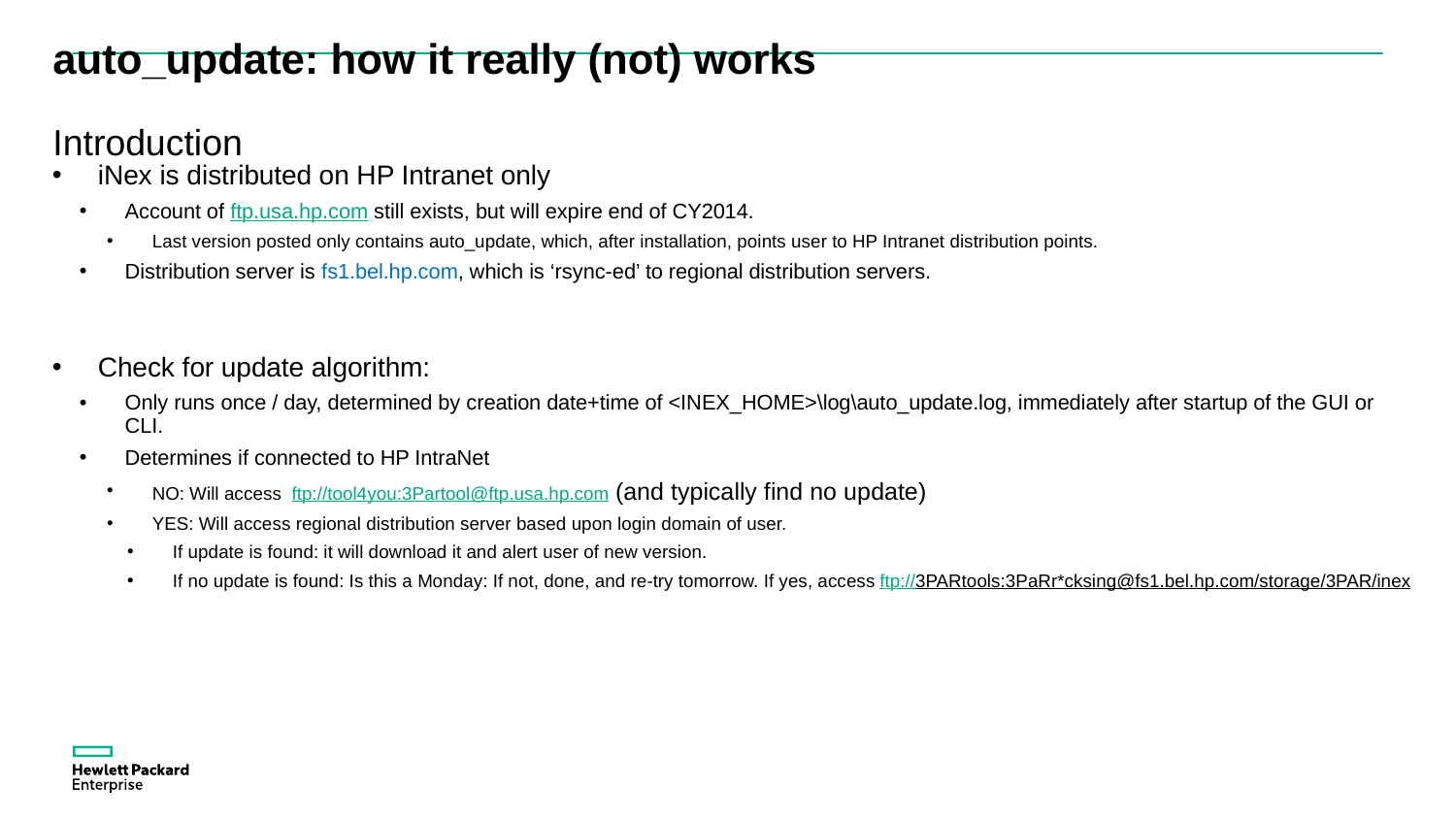

# auto_update: how it really (not) works
Introduction
iNex is distributed on HP Intranet only
Account of ftp.usa.hp.com still exists, but will expire end of CY2014.
Last version posted only contains auto_update, which, after installation, points user to HP Intranet distribution points.
Distribution server is fs1.bel.hp.com, which is ‘rsync-ed’ to regional distribution servers.

Check for update algorithm:
Only runs once / day, determined by creation date+time of <INEX_HOME>\log\auto_update.log, immediately after startup of the GUI or CLI.
Determines if connected to HP IntraNet
NO: Will access  ftp://tool4you:3Partool@ftp.usa.hp.com (and typically find no update)
YES: Will access regional distribution server based upon login domain of user.
If update is found: it will download it and alert user of new version.
If no update is found: Is this a Monday: If not, done, and re-try tomorrow. If yes, access ftp://3PARtools:3PaRr*cksing@fs1.bel.hp.com/storage/3PAR/inex